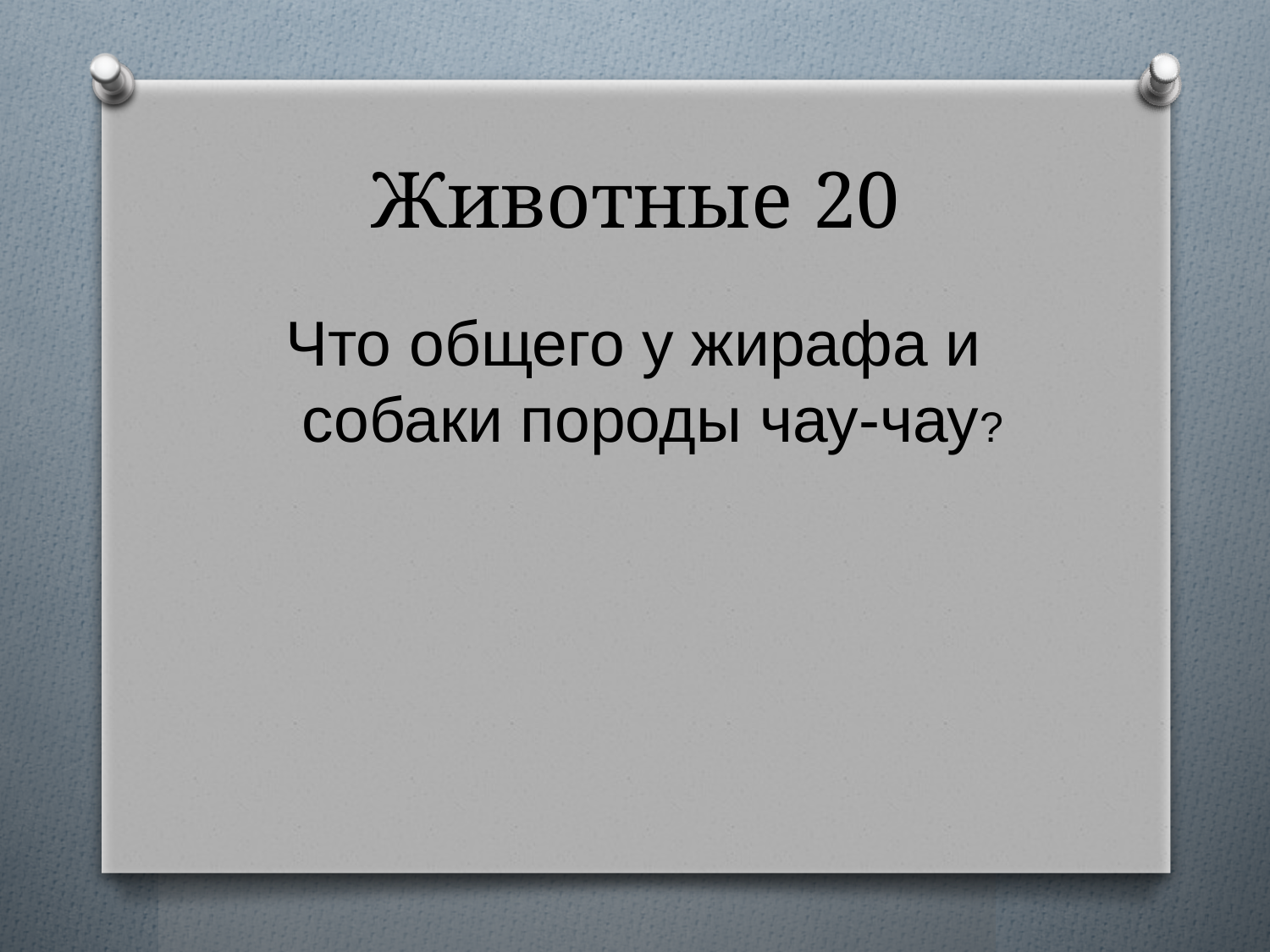

# Животные 20
Что общего у жирафа и собаки породы чау-чау?